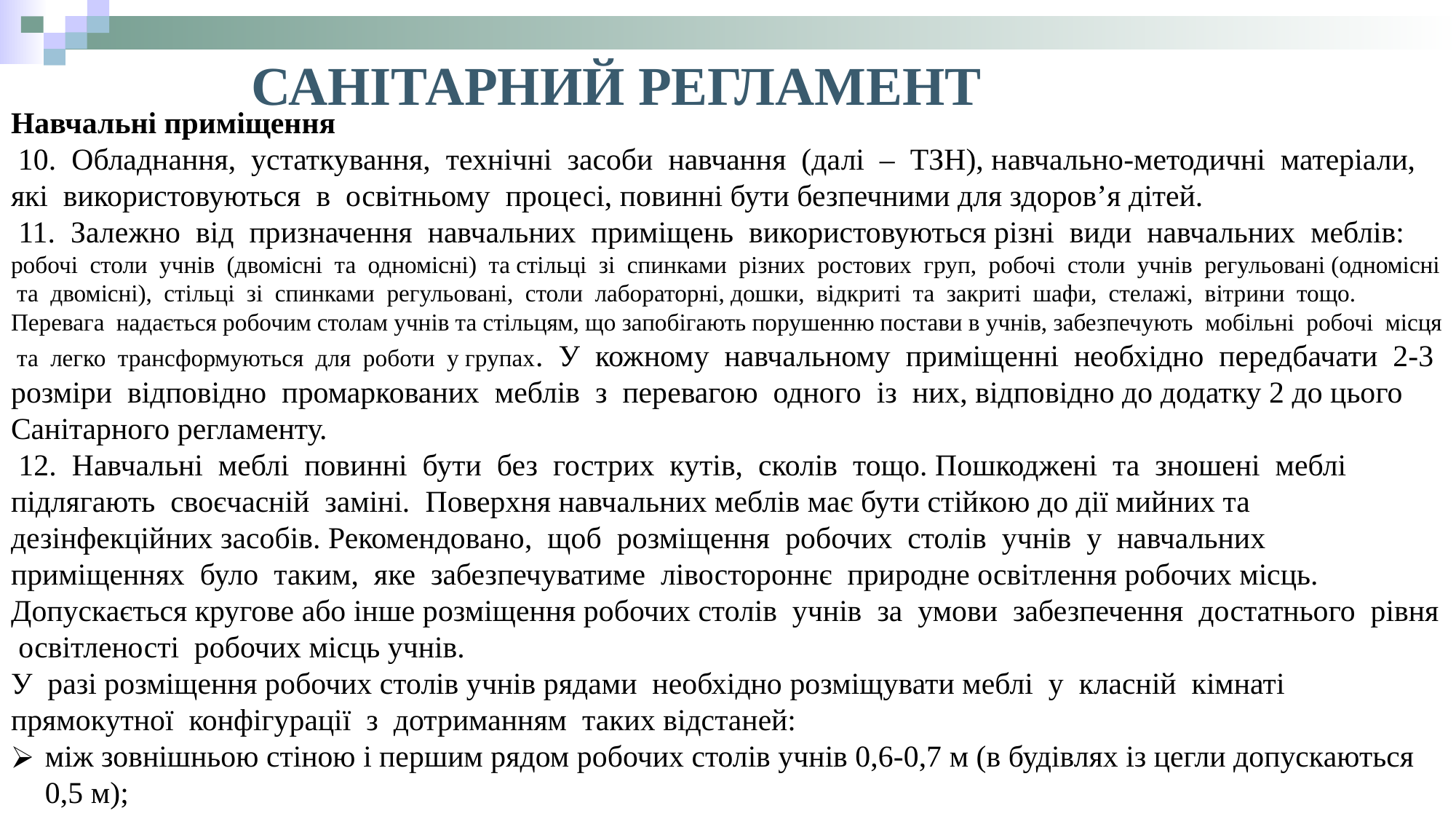

САНІТАРНИЙ РЕГЛАМЕНТ
Навчальні приміщення
 10.  Обладнання,  устаткування,  технічні  засоби  навчання  (далі  –  ТЗН), навчально-методичні  матеріали,  які  використовуються  в  освітньому  процесі, повинні бути безпечними для здоров’я дітей.
 11.  Залежно  від  призначення  навчальних  приміщень  використовуються різні  види  навчальних  меблів:  робочі  столи  учнів  (двомісні  та  одномісні)  та стільці  зі  спинками  різних  ростових  груп,  робочі  столи  учнів  регульовані (одномісні  та  двомісні),  стільці  зі  спинками  регульовані,  столи  лабораторні, дошки,  відкриті  та  закриті  шафи,  стелажі,  вітрини  тощо.  Перевага  надається робочим столам учнів та стільцям, що запобігають порушенню постави в учнів, забезпечують  мобільні  робочі  місця  та  легко  трансформуються  для  роботи  у групах.  У  кожному  навчальному  приміщенні  необхідно  передбачати  2-3 розміри  відповідно  промаркованих  меблів  з  перевагою  одного  із  них, відповідно до додатку 2 до цього Санітарного регламенту.
 12.  Навчальні  меблі  повинні  бути  без  гострих  кутів,  сколів  тощо. Пошкоджені  та  зношені  меблі  підлягають  своєчасній  заміні.  Поверхня навчальних меблів має бути стійкою до дії мийних та дезінфекційних засобів. Рекомендовано,  щоб  розміщення  робочих  столів  учнів  у  навчальних
приміщеннях  було  таким,  яке  забезпечуватиме  лівостороннє  природне освітлення робочих місць. Допускається кругове або інше розміщення робочих столів  учнів  за  умови  забезпечення  достатнього  рівня  освітленості  робочих місць учнів.
У  разі розміщення робочих столів учнів рядами  необхідно розміщувати меблі  у  класній  кімнаті  прямокутної  конфігурації  з  дотриманням  таких відстаней:
між зовнішньою стіною і першим рядом робочих столів учнів 0,6-0,7 м (в будівлях із цегли допускаються 0,5 м);